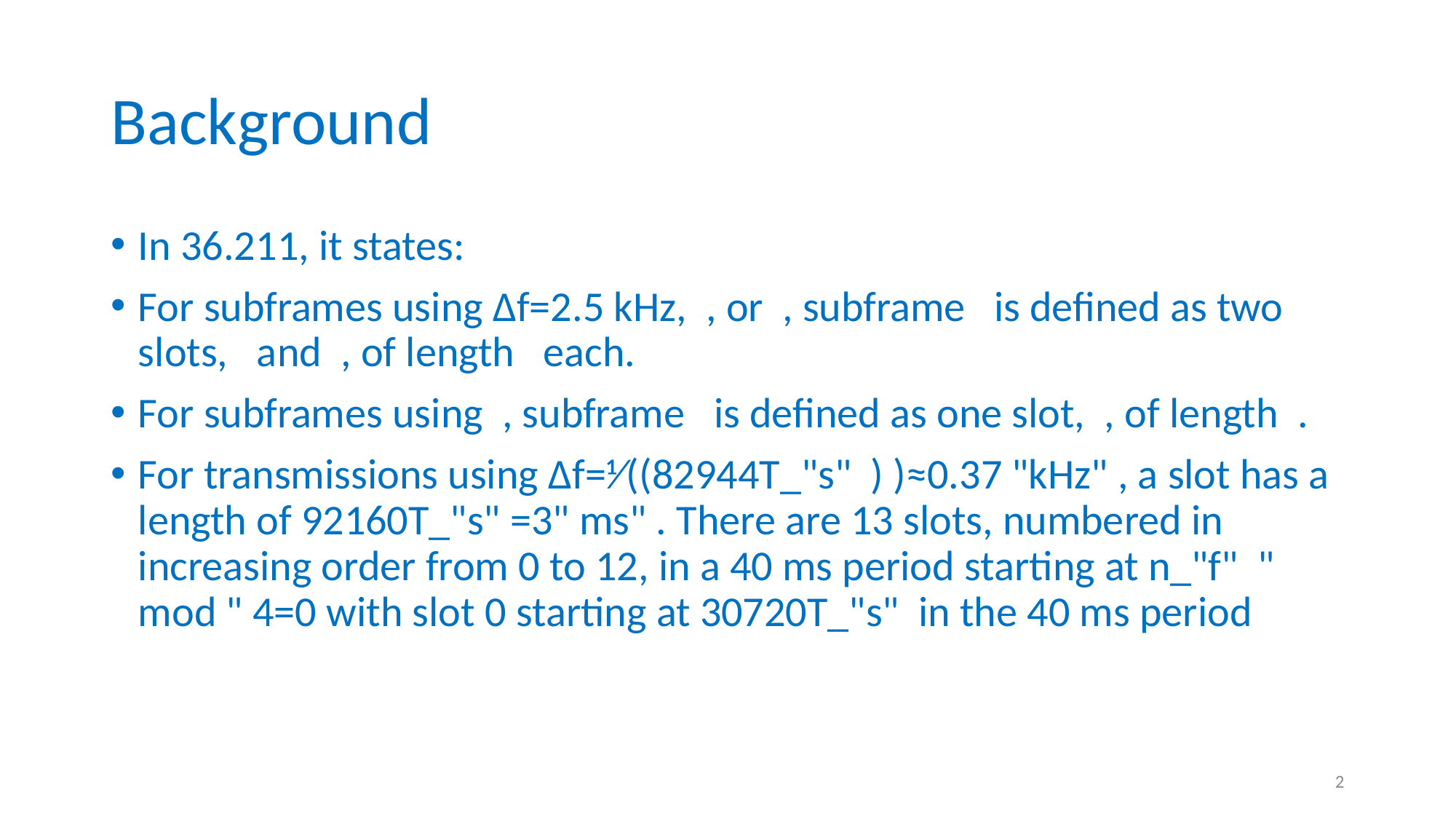

# Background
In 36.211, it states:
For subframes using Δf=2.5 kHz,  , or  , subframe   is defined as two slots,   and  , of length   each.
For subframes using  , subframe   is defined as one slot,  , of length  .
For transmissions using Δf=1⁄((82944T_"s"  ) )≈0.37 "kHz" , a slot has a length of 92160T_"s" =3" ms" . There are 13 slots, numbered in increasing order from 0 to 12, in a 40 ms period starting at n_"f"  " mod " 4=0 with slot 0 starting at 30720T_"s"  in the 40 ms period

2